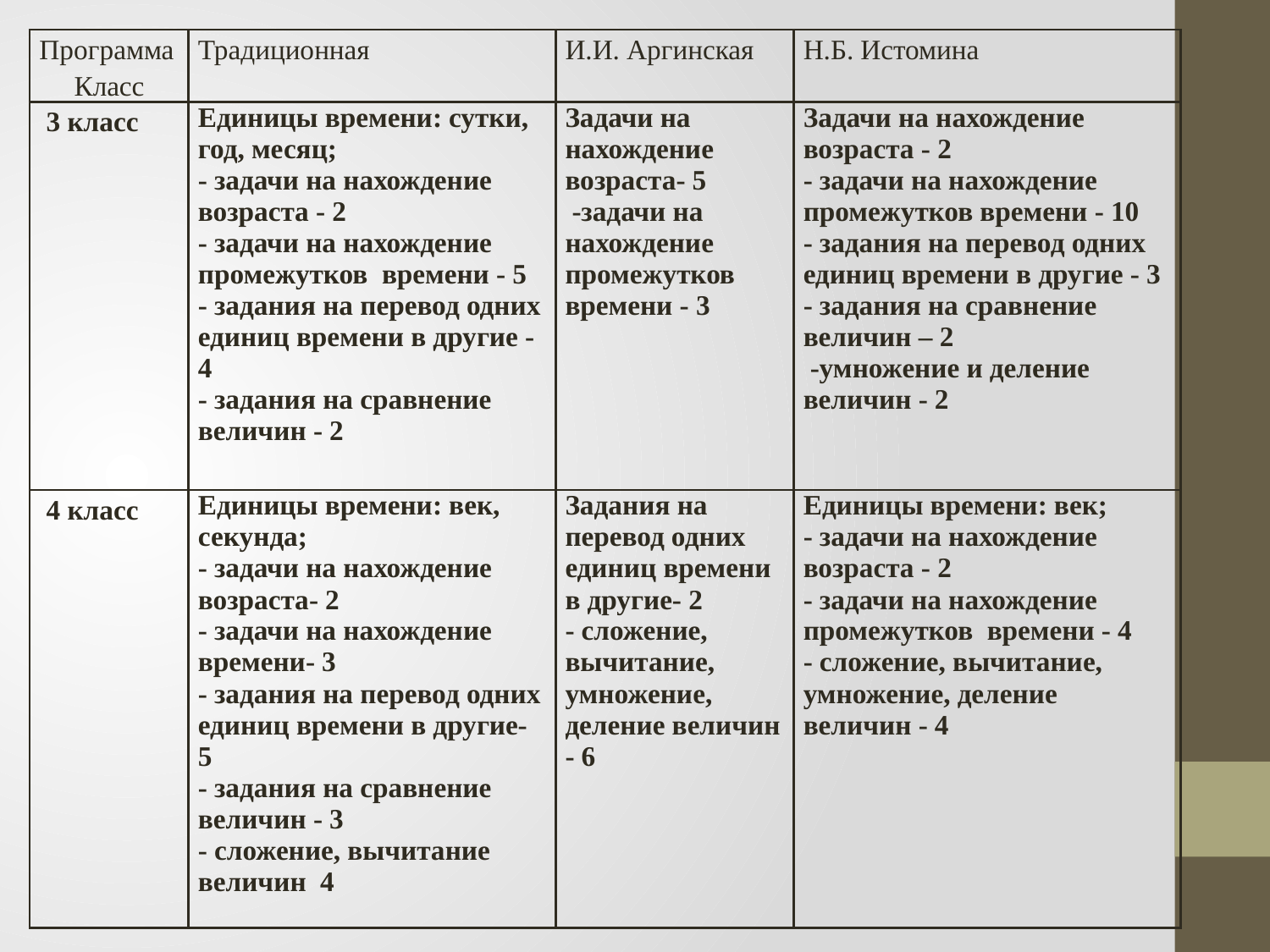

| Программа Класс | Традиционная | И.И. Аргинская | Н.Б. Истомина |
| --- | --- | --- | --- |
| 3 класс | Единицы времени: сутки, год, месяц; - задачи на нахождение возраста - 2 - задачи на нахождение промежутков времени - 5 - задания на перевод одних единиц времени в другие - 4 - задания на сравнение величин - 2 | Задачи на нахождение возраста- 5 -задачи на нахождение промежутков времени - 3 | Задачи на нахождение возраста - 2 - задачи на нахождение промежутков времени - 10 - задания на перевод одних единиц времени в другие - 3 - задания на сравнение величин – 2 -умножение и деление величин - 2 |
| 4 класс | Единицы времени: век, секунда; - задачи на нахождение возраста- 2 - задачи на нахождение времени- 3 - задания на перевод одних единиц времени в другие- 5 - задания на сравнение величин - 3 - сложение, вычитание величин 4 | Задания на перевод одних единиц времени в другие- 2 - сложение, вычитание, умножение, деление величин - 6 | Единицы времени: век; - задачи на нахождение возраста - 2 - задачи на нахождение промежутков времени - 4 - сложение, вычитание, умножение, деление величин - 4 |